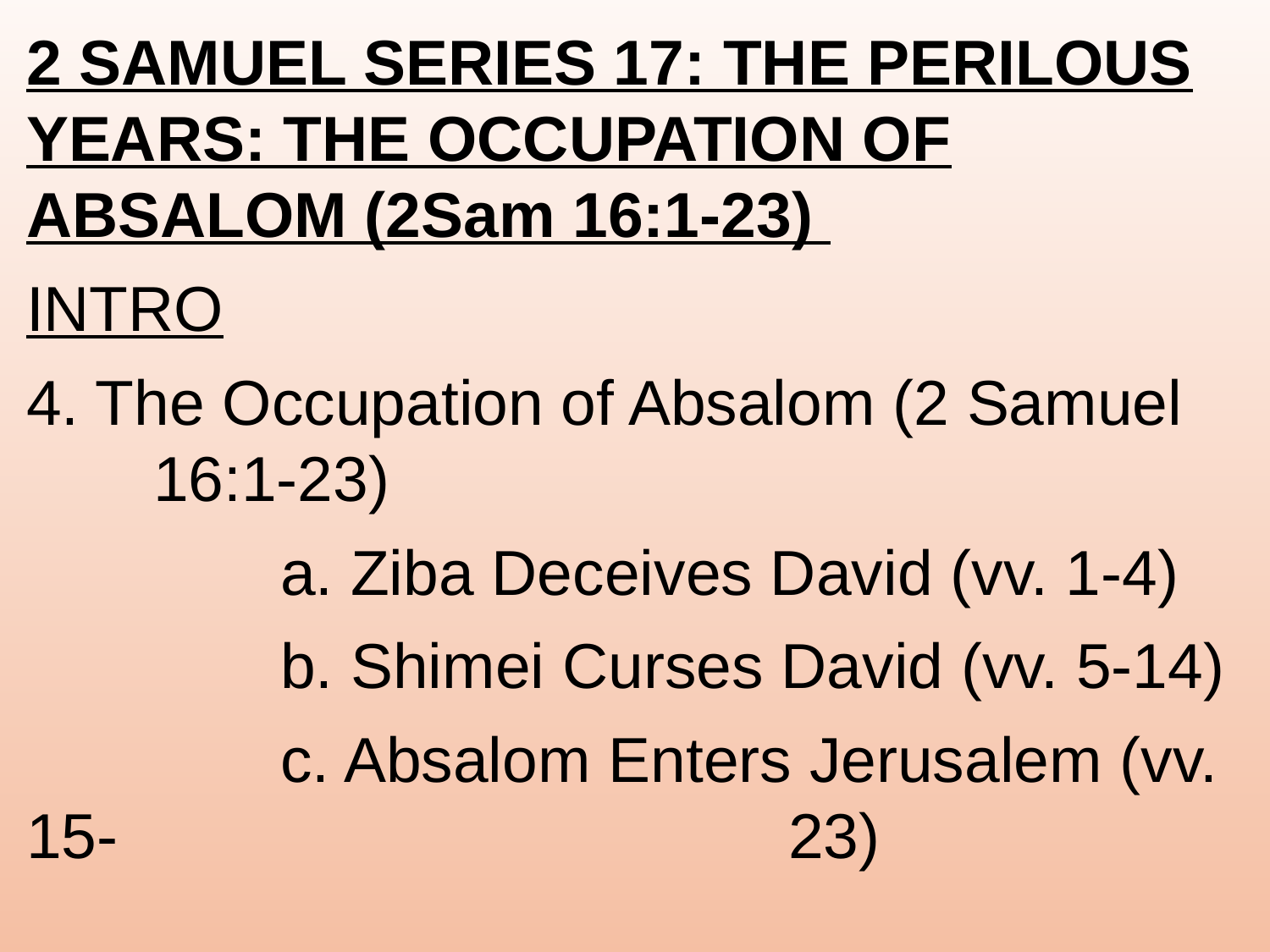

2 SAMUEL SERIES 17: THE PERILOUS YEARS: THE OCCUPATION OF ABSALOM (2Sam 16:1-23)
INTRO
4. The Occupation of Absalom (2 Samuel 	16:1-23)
		a. Ziba Deceives David (vv. 1-4)
		b. Shimei Curses David (vv. 5-14)
		c. Absalom Enters Jerusalem (vv. 15-						23)